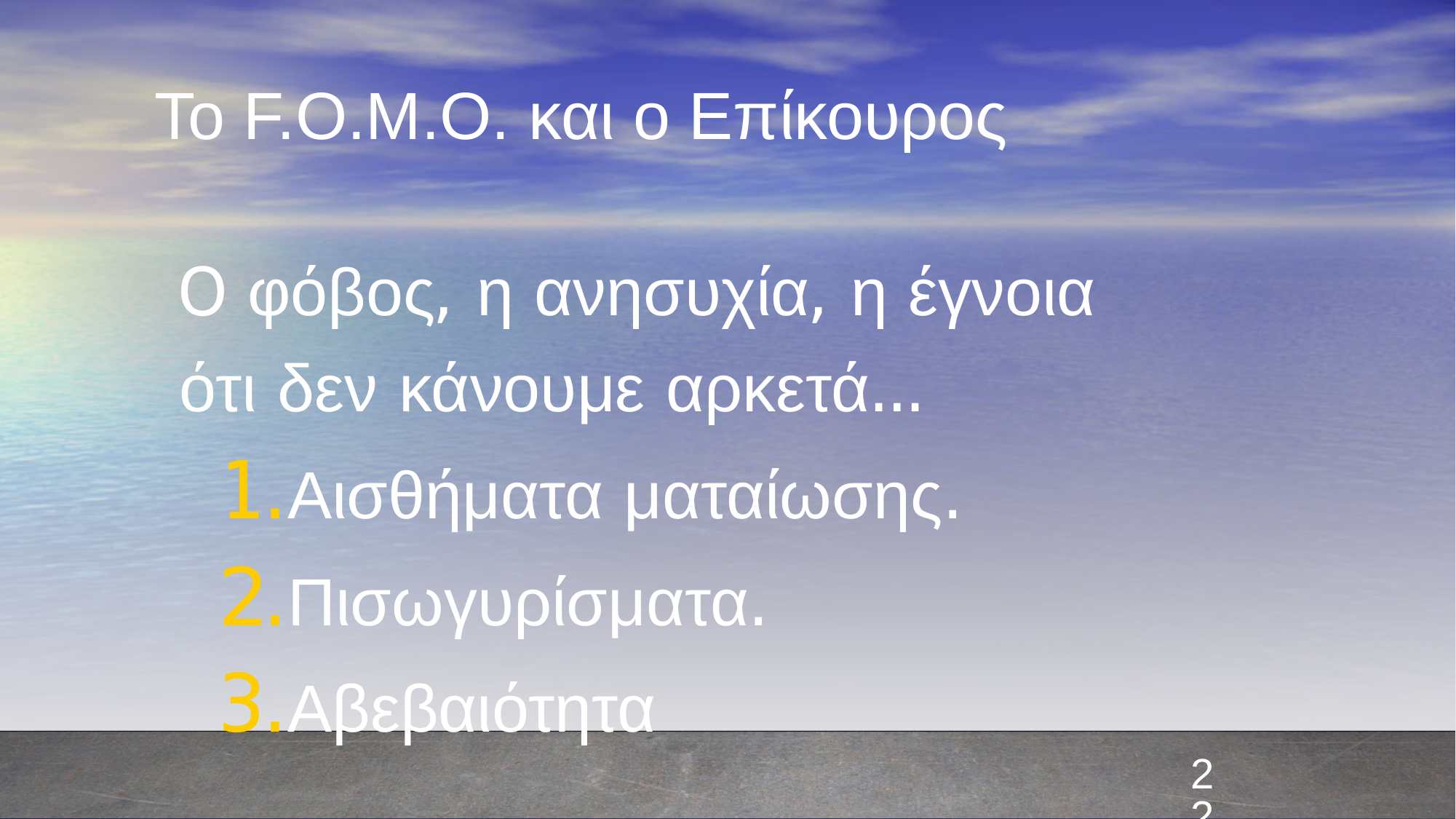

Το F.O.M.O. και ο Επίκουρος
O φόβος, η ανησυχία, η έγνοια ότι δεν κάνουμε αρκετά…
Αισθήματα ματαίωσης.
Πισωγυρίσματα.
Αβεβαιότητα
22